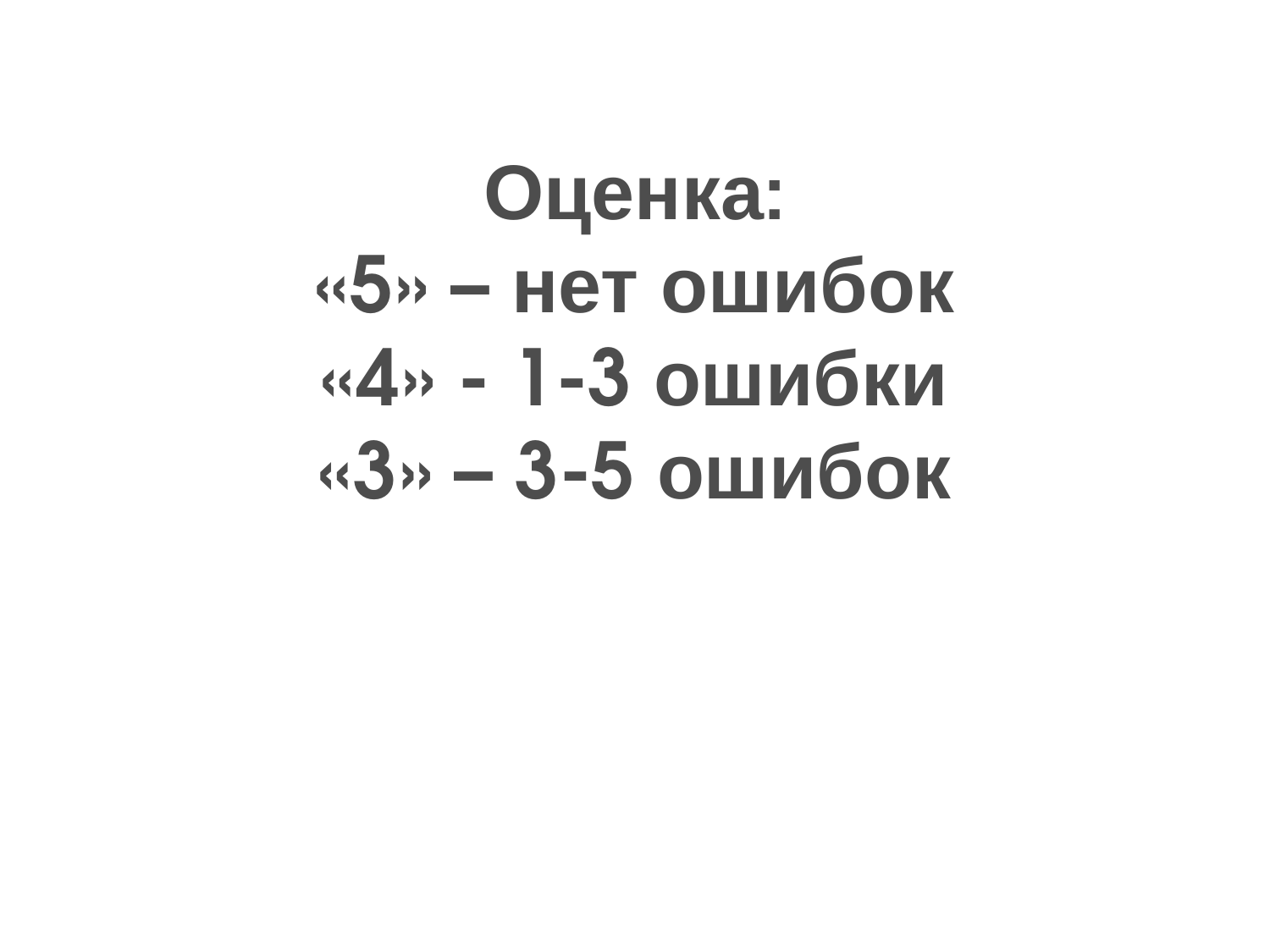

# Оценка: «5» – нет ошибок «4» - 1-3 ошибки «3» – 3-5 ошибок